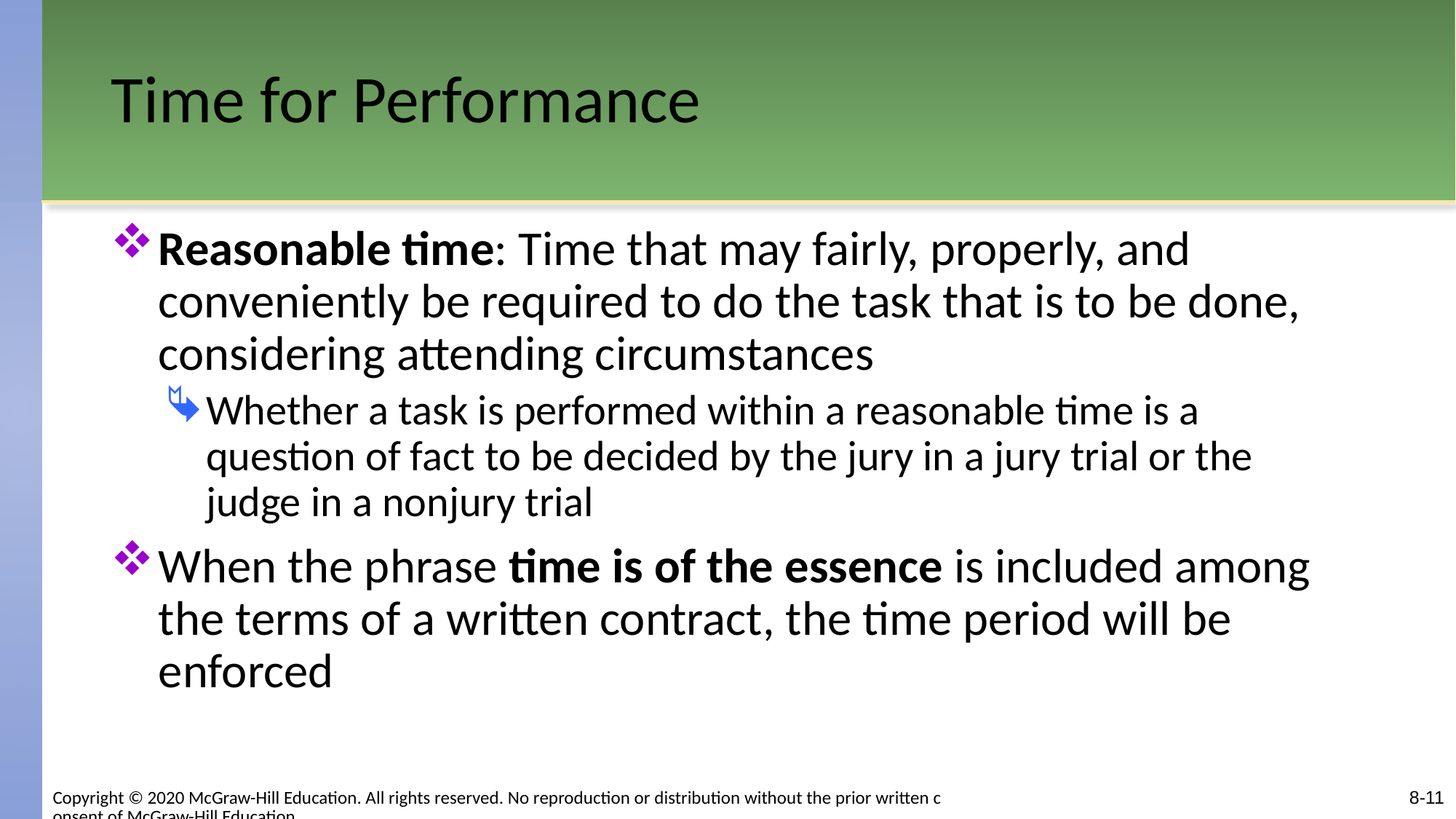

# Time for Performance
Reasonable time: Time that may fairly, properly, and conveniently be required to do the task that is to be done, considering attending circumstances
Whether a task is performed within a reasonable time is a question of fact to be decided by the jury in a jury trial or the judge in a nonjury trial
When the phrase time is of the essence is included among the terms of a written contract, the time period will be enforced
Copyright © 2020 McGraw-Hill Education. All rights reserved. No reproduction or distribution without the prior written consent of McGraw-Hill Education.
8-11